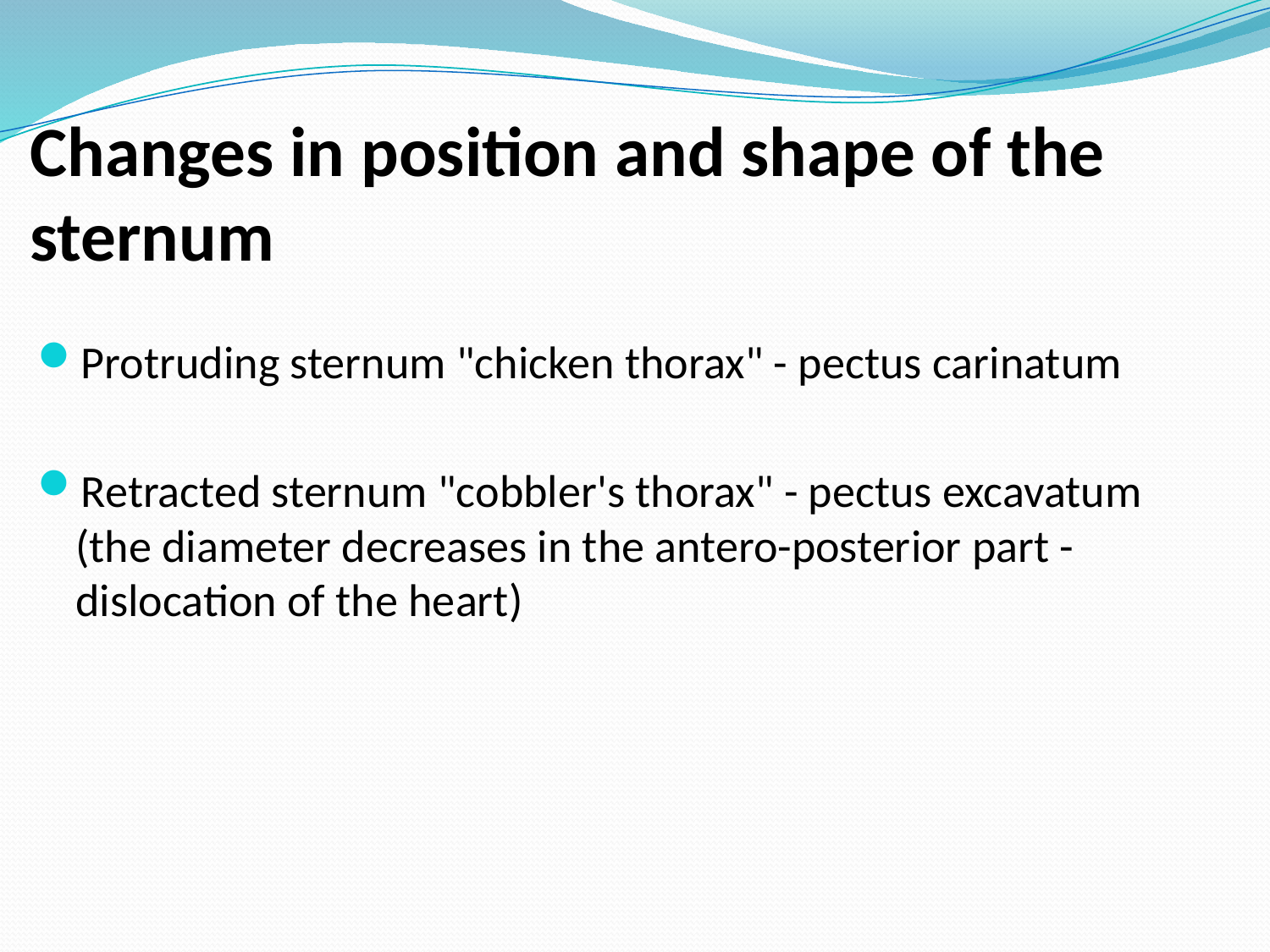

# Changes in position and shape of the sternum
Protruding sternum "chicken thorax" - pectus carinatum

Retracted sternum "cobbler's thorax" - pectus excavatum (the diameter decreases in the antero-posterior part - dislocation of the heart)